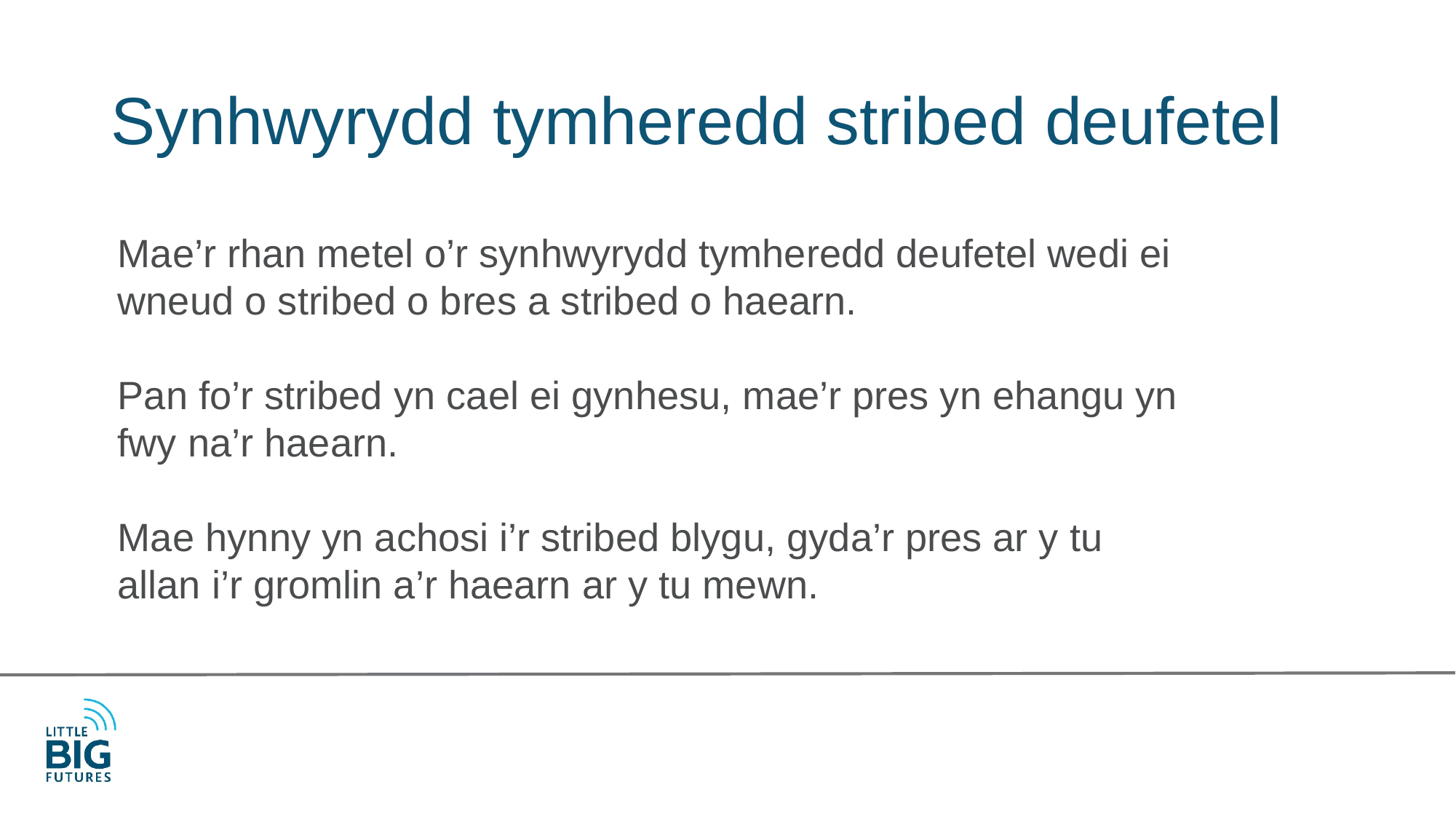

# Synhwyrydd tymheredd stribed deufetel
Mae’r rhan metel o’r synhwyrydd tymheredd deufetel wedi ei wneud o stribed o bres a stribed o haearn.

Pan fo’r stribed yn cael ei gynhesu, mae’r pres yn ehangu yn fwy na’r haearn.

Mae hynny yn achosi i’r stribed blygu, gyda’r pres ar y tu allan i’r gromlin a’r haearn ar y tu mewn.